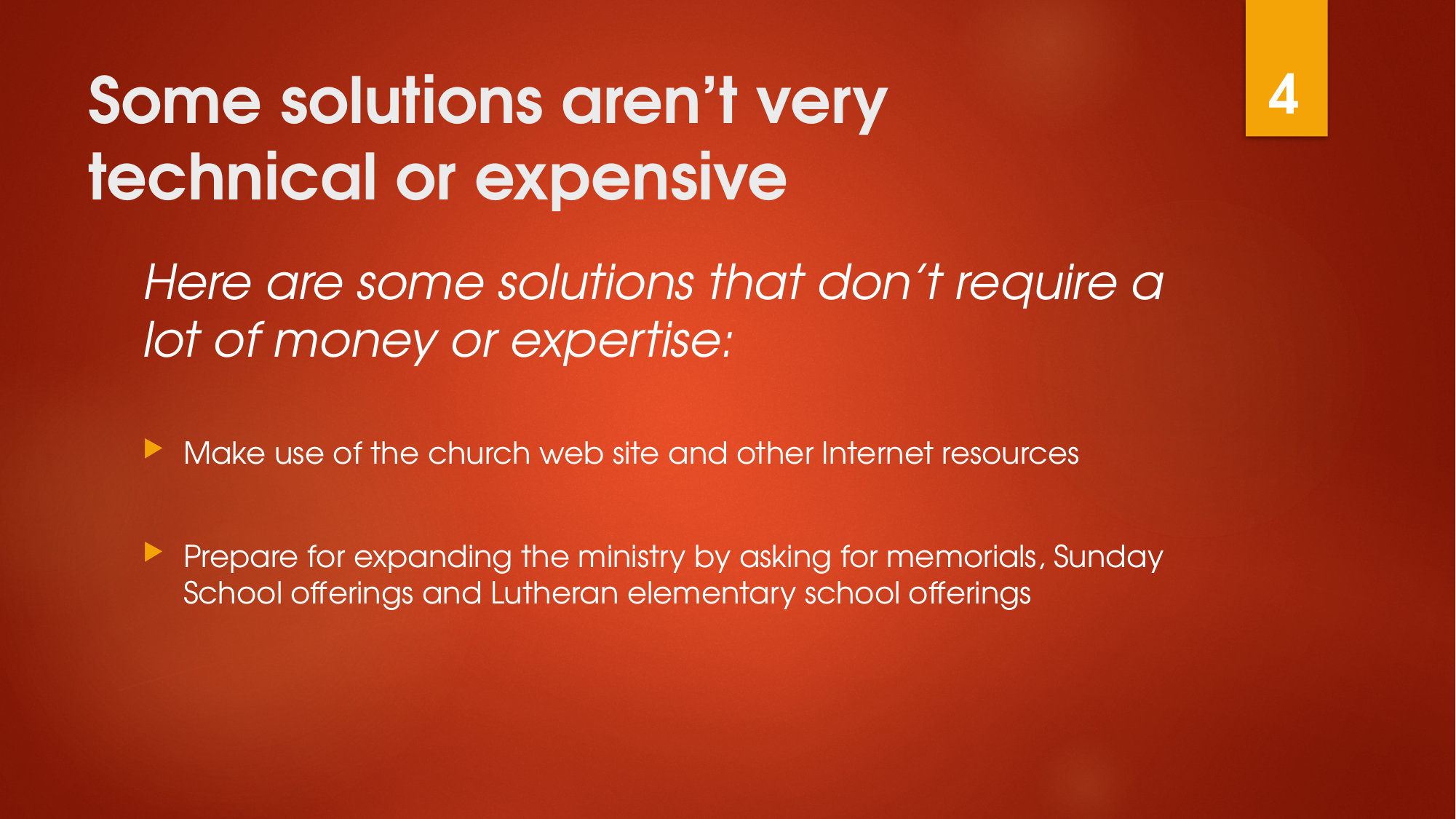

# Some solutions aren’t very technical or expensive
4
Here are some solutions that don’t require a lot of money or expertise:

Make use of the church web site and other Internet resources

Prepare for expanding the ministry by asking for memorials, Sunday School offerings and Lutheran elementary school offerings